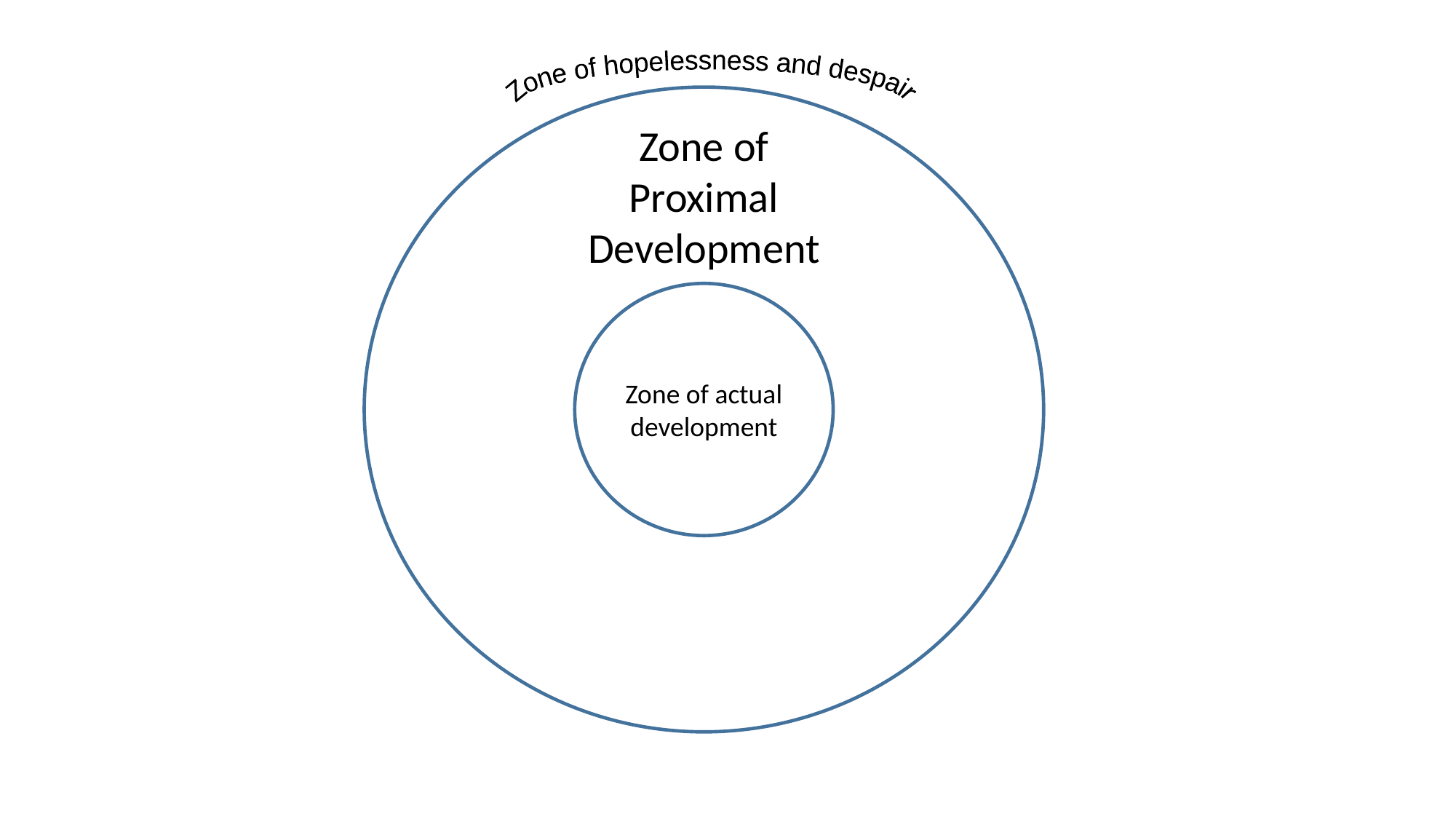

Zone of hopelessness and despair

Zone of Proximal Development

Zone of actual development